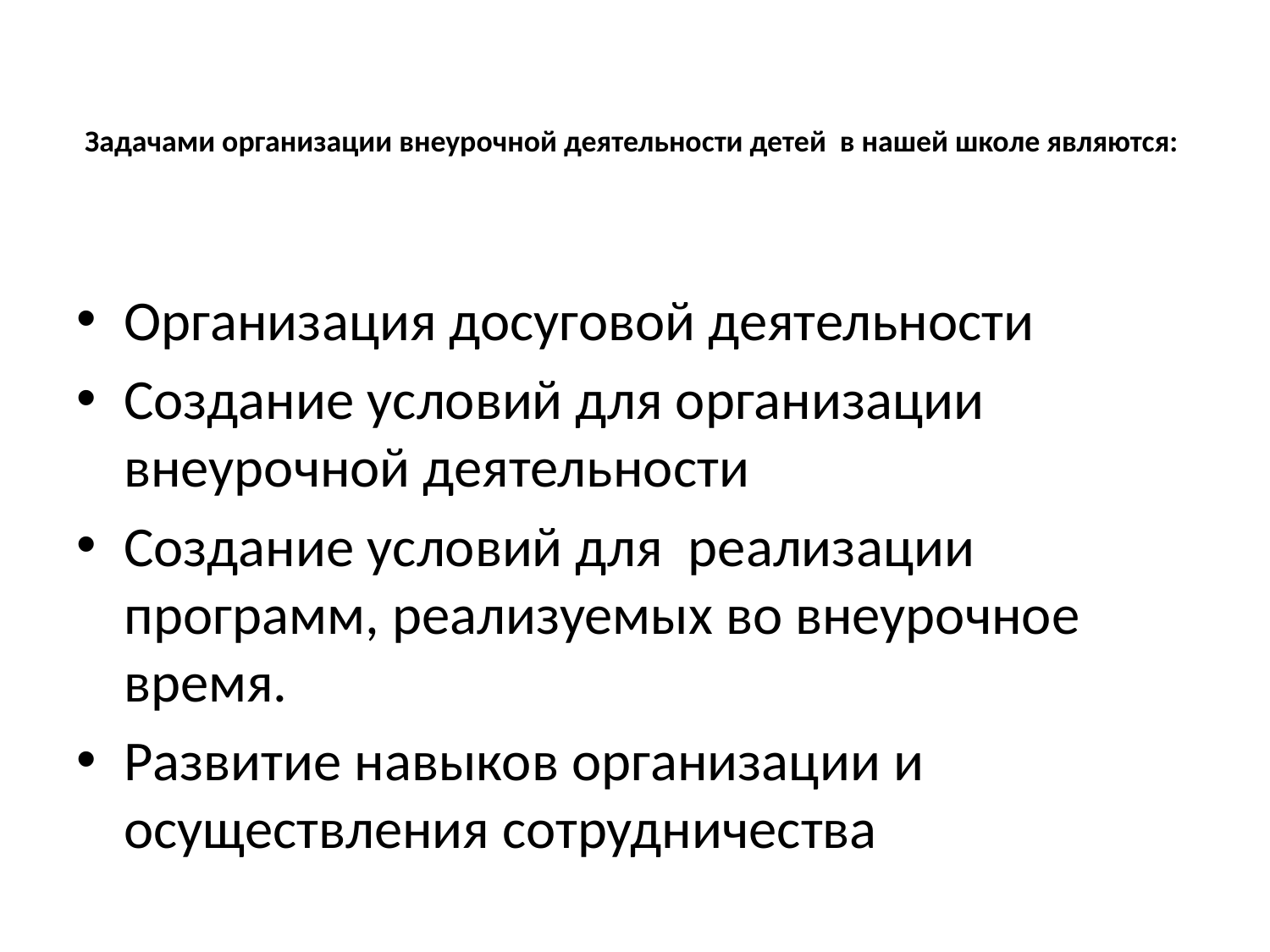

# Задачами организации внеурочной деятельности детей  в нашей школе являются:
Организация досуговой деятельности
Создание условий для организации внеурочной деятельности
Создание условий для  реализации программ, реализуемых во внеурочное время.
Развитие навыков организации и осуществления сотрудничества